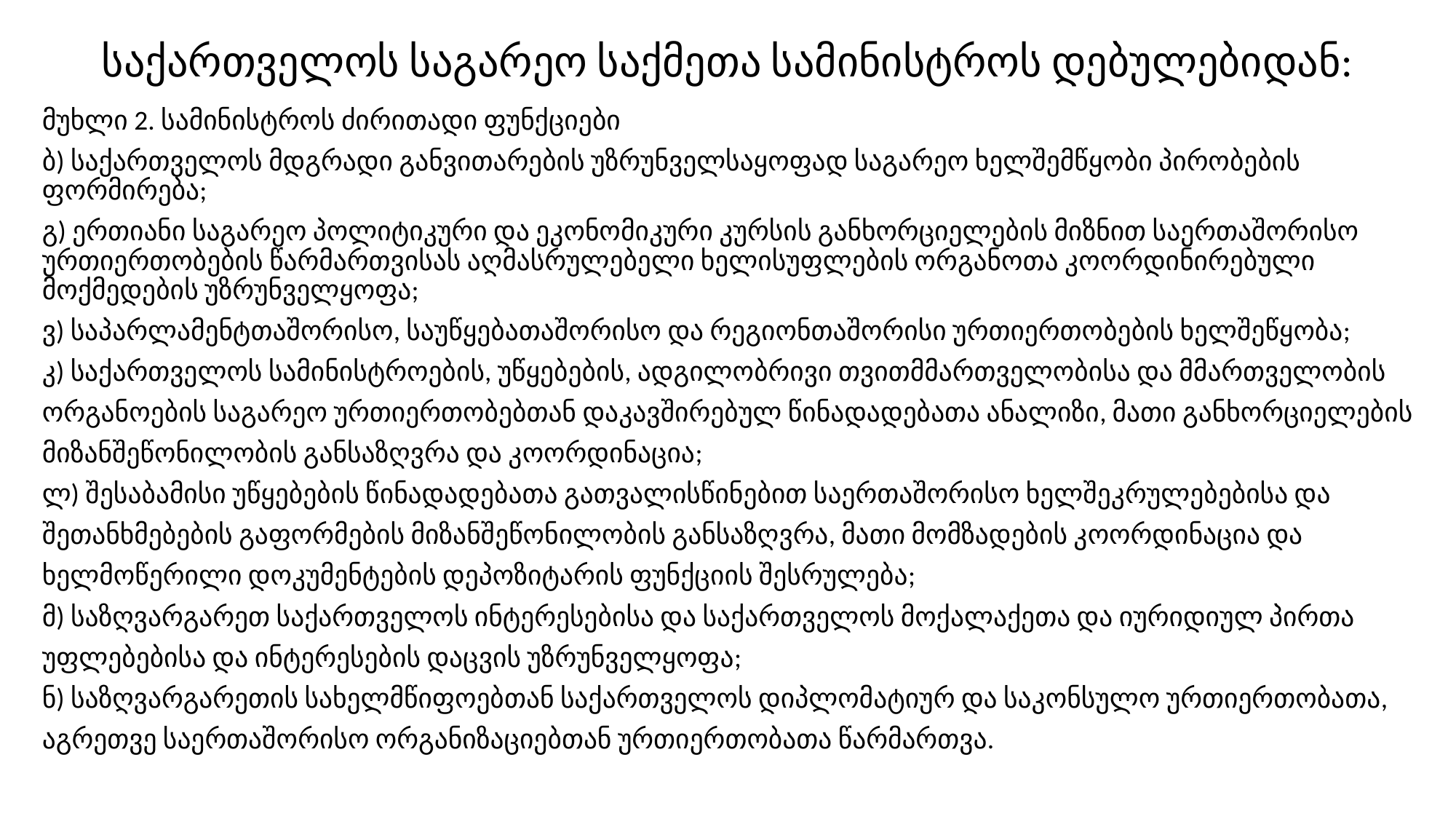

# საქართველოს საგარეო საქმეთა სამინისტროს დებულებიდან:
მუხლი 2. სამინისტროს ძირითადი ფუნქციები
ბ) საქართველოს მდგრადი განვითარების უზრუნველსაყოფად საგარეო ხელშემწყობი პირობების ფორმირება;
გ) ერთიანი საგარეო პოლიტიკური და ეკონომიკური კურსის განხორციელების მიზნით საერთაშორისო ურთიერთობების წარმართვისას აღმასრულებელი ხელისუფლების ორგანოთა კოორდინირებული მოქმედების უზრუნველყოფა;
ვ) საპარლამენტთაშორისო, საუწყებათაშორისო და რეგიონთაშორისი ურთიერთობების ხელშეწყობა;
კ) საქართველოს სამინისტროების, უწყებების, ადგილობრივი თვითმმართველობისა და მმართველობის
ორგანოების საგარეო ურთიერთობებთან დაკავშირებულ წინადადებათა ანალიზი, მათი განხორციელების
მიზანშეწონილობის განსაზღვრა და კოორდინაცია;
ლ) შესაბამისი უწყებების წინადადებათა გათვალისწინებით საერთაშორისო ხელშეკრულებებისა და
შეთანხმებების გაფორმების მიზანშეწონილობის განსაზღვრა, მათი მომზადების კოორდინაცია და
ხელმოწერილი დოკუმენტების დეპოზიტარის ფუნქციის შესრულება;
მ) საზღვარგარეთ საქართველოს ინტერესებისა და საქართველოს მოქალაქეთა და იურიდიულ პირთა
უფლებებისა და ინტერესების დაცვის უზრუნველყოფა;
ნ) საზღვარგარეთის სახელმწიფოებთან საქართველოს დიპლომატიურ და საკონსულო ურთიერთობათა,
აგრეთვე საერთაშორისო ორგანიზაციებთან ურთიერთობათა წარმართვა.